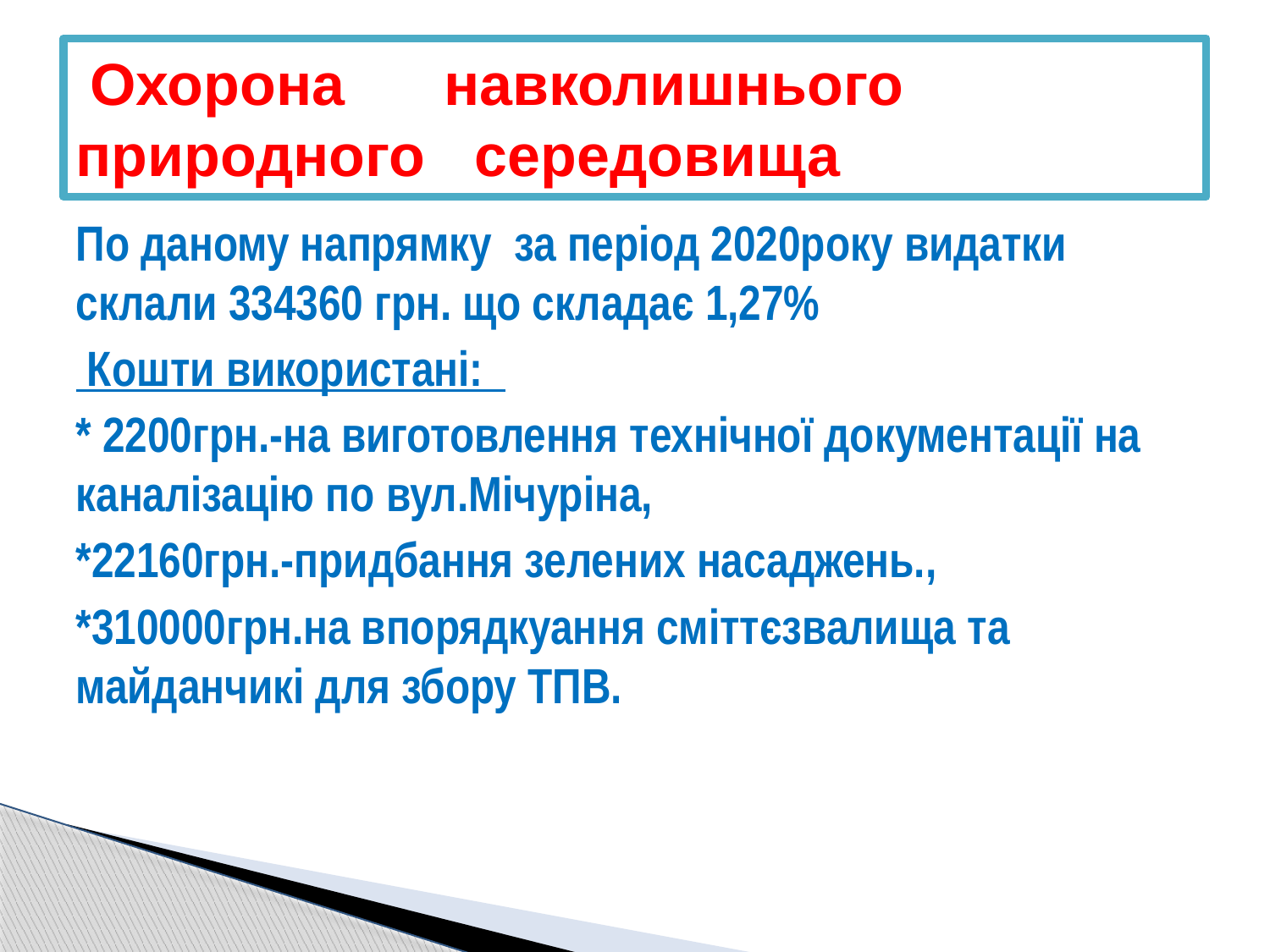

# Охорона      навколишнього природного   середовища
По даному напрямку  за період 2020року видатки склали 334360 грн. що складає 1,27%
 Кошти використані:
* 2200грн.-на виготовлення технічної документації на каналізацію по вул.Мічуріна,
*22160грн.-придбання зелених насаджень.,
*310000грн.на впорядкуання сміттєзвалища та майданчикі для збору ТПВ.